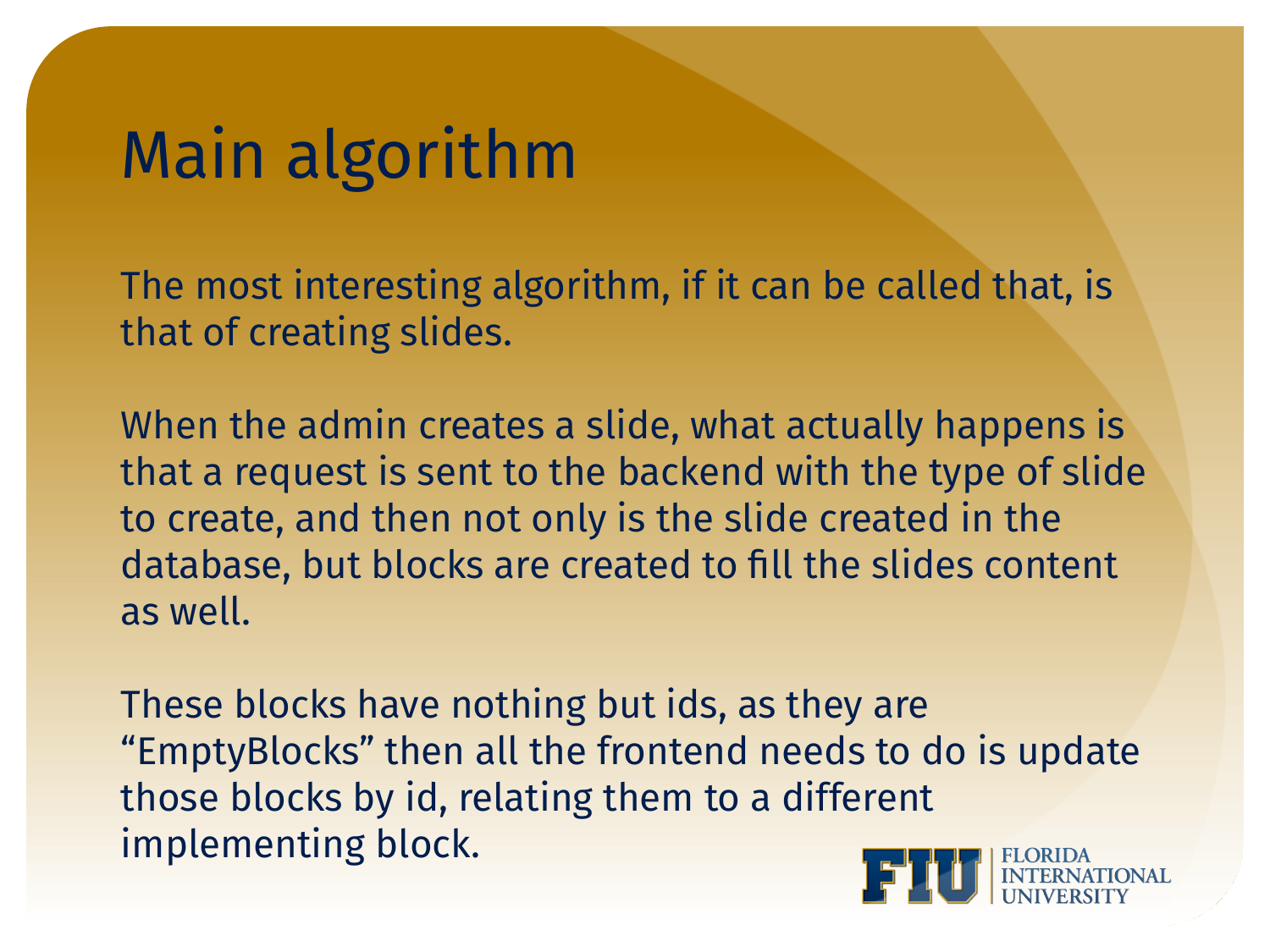

# Main algorithm
The most interesting algorithm, if it can be called that, is that of creating slides.

When the admin creates a slide, what actually happens is that a request is sent to the backend with the type of slide to create, and then not only is the slide created in the database, but blocks are created to fill the slides content as well.

These blocks have nothing but ids, as they are “EmptyBlocks” then all the frontend needs to do is update those blocks by id, relating them to a different implementing block.